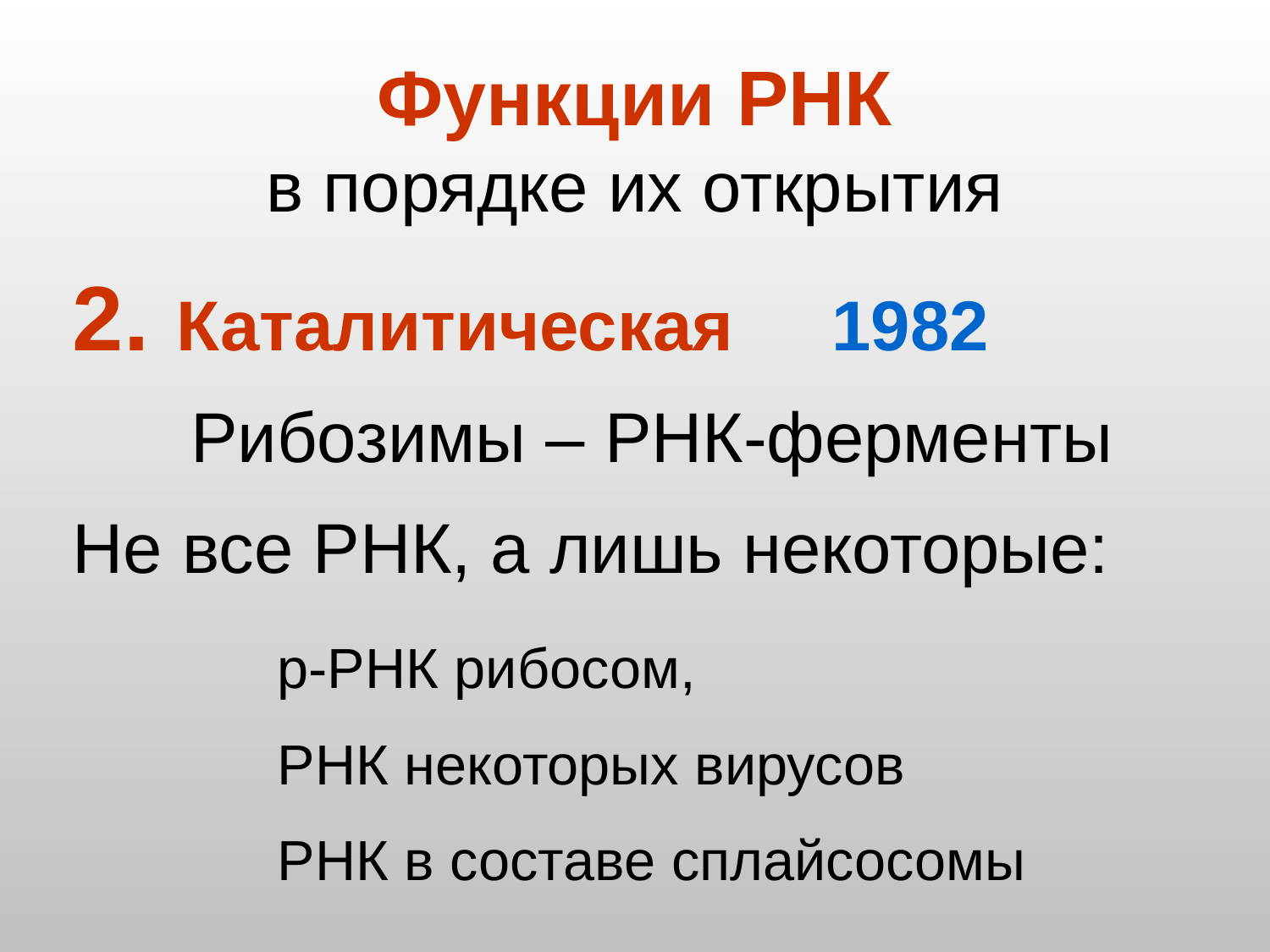

# Функции РНК в порядке их открытия
 Каталитическая     1982
      Рибозимы – РНК-ферменты
Не все РНК, а лишь некоторые:
р-РНК рибосом,
РНК некоторых вирусов
РНК в составе сплайсосомы